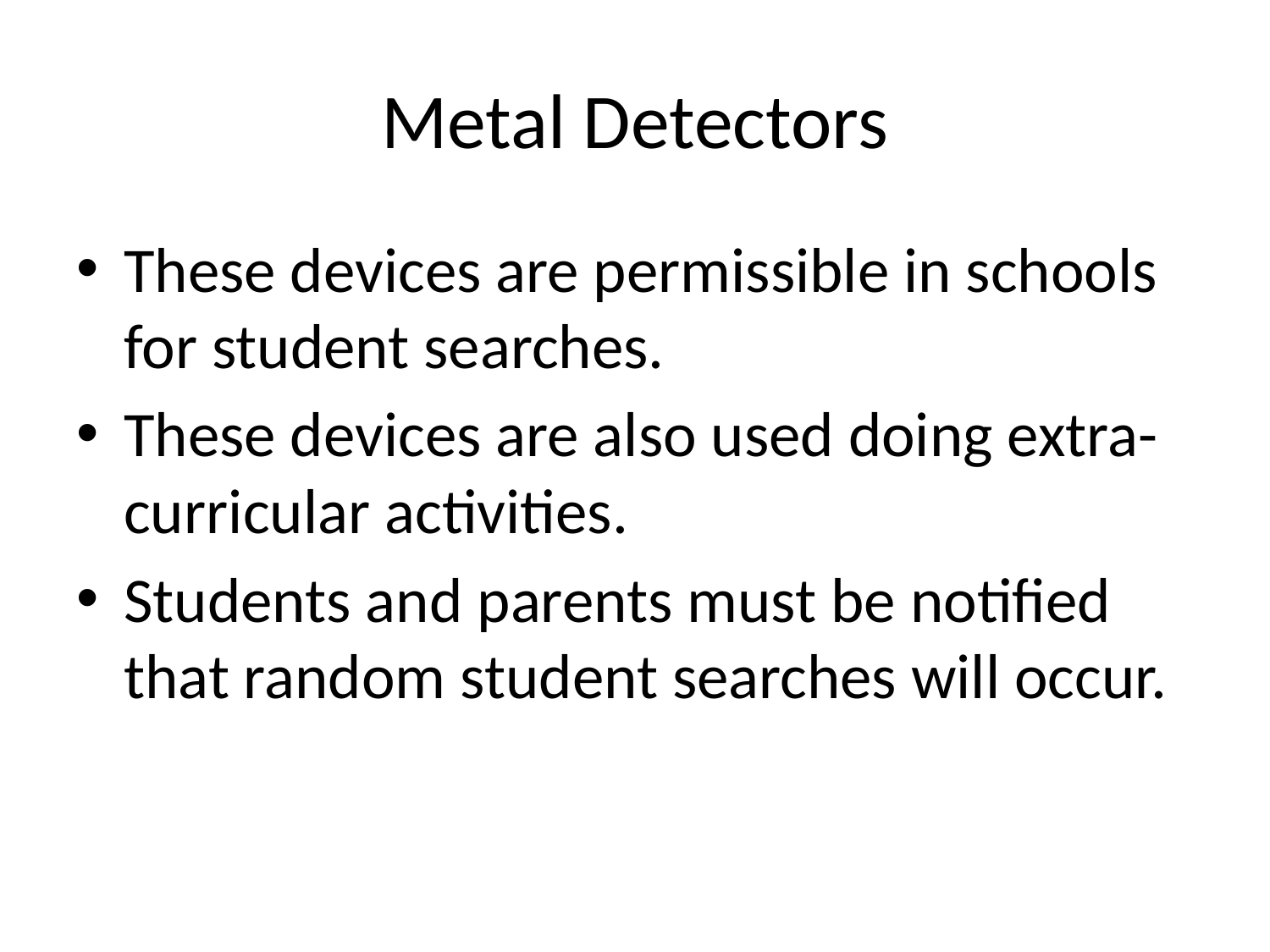

# Metal Detectors
These devices are permissible in schools for student searches.
These devices are also used doing extra-curricular activities.
Students and parents must be notified that random student searches will occur.